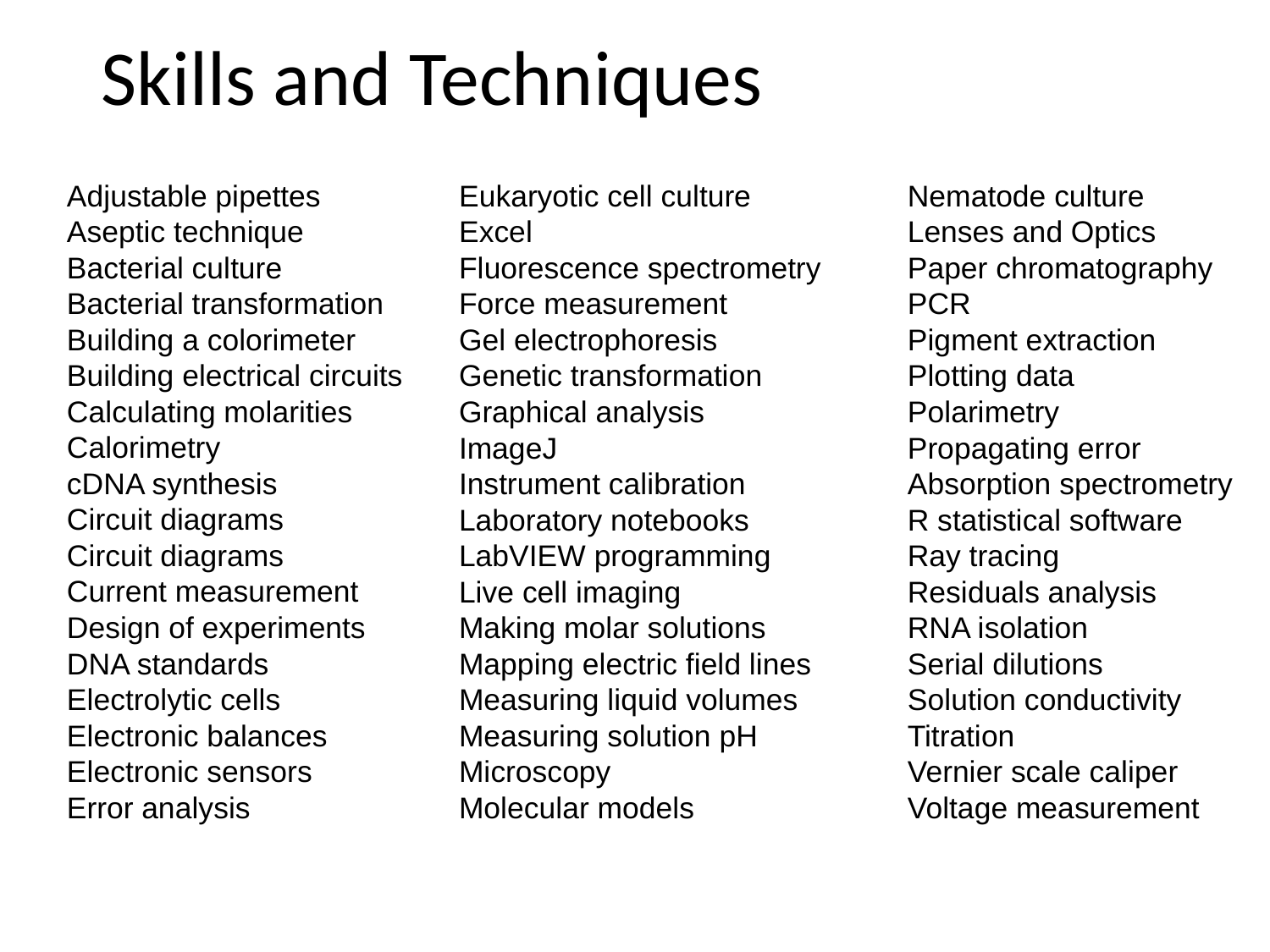

# Skills and Techniques
Adjustable pipettes
Aseptic technique
Bacterial culture
Bacterial transformation
Building a colorimeter
Building electrical circuits
Calculating molarities
Calorimetry
cDNA synthesis
Circuit diagrams
Circuit diagrams
Current measurement
Design of experiments
DNA standards
Electrolytic cells
Electronic balances
Electronic sensors
Error analysis

Eukaryotic cell culture
Excel
Fluorescence spectrometry
Force measurement
Gel electrophoresis
Genetic transformation
Graphical analysis
ImageJ
Instrument calibration
Laboratory notebooks
LabVIEW programming
Live cell imaging
Making molar solutions
Mapping electric field lines
Measuring liquid volumes
Measuring solution pH
Microscopy
Molecular models
Nematode culture
Lenses and Optics
Paper chromatography
PCR
Pigment extraction
Plotting data
Polarimetry
Propagating error
Absorption spectrometry
R statistical software
Ray tracing
Residuals analysis
RNA isolation
Serial dilutions
Solution conductivity
Titration
Vernier scale caliper
Voltage measurement